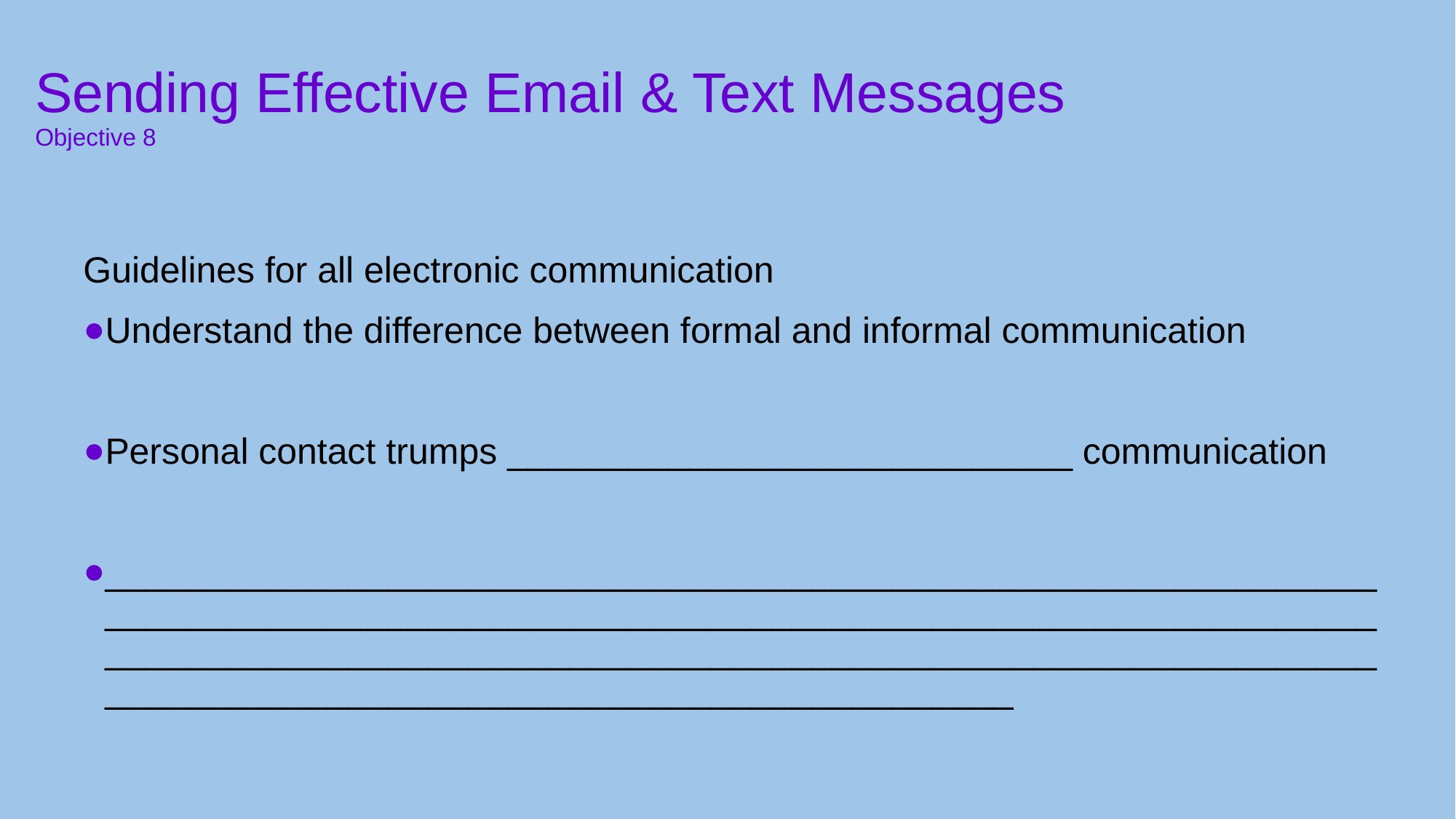

# Sending Effective Email & Text Messages Objective 8
Guidelines for all electronic communication
Understand the difference between formal and informal communication

Personal contact trumps ____________________________ communication

__________________________________________________________________________________________________________________________________________________________________________________________________________________________________________